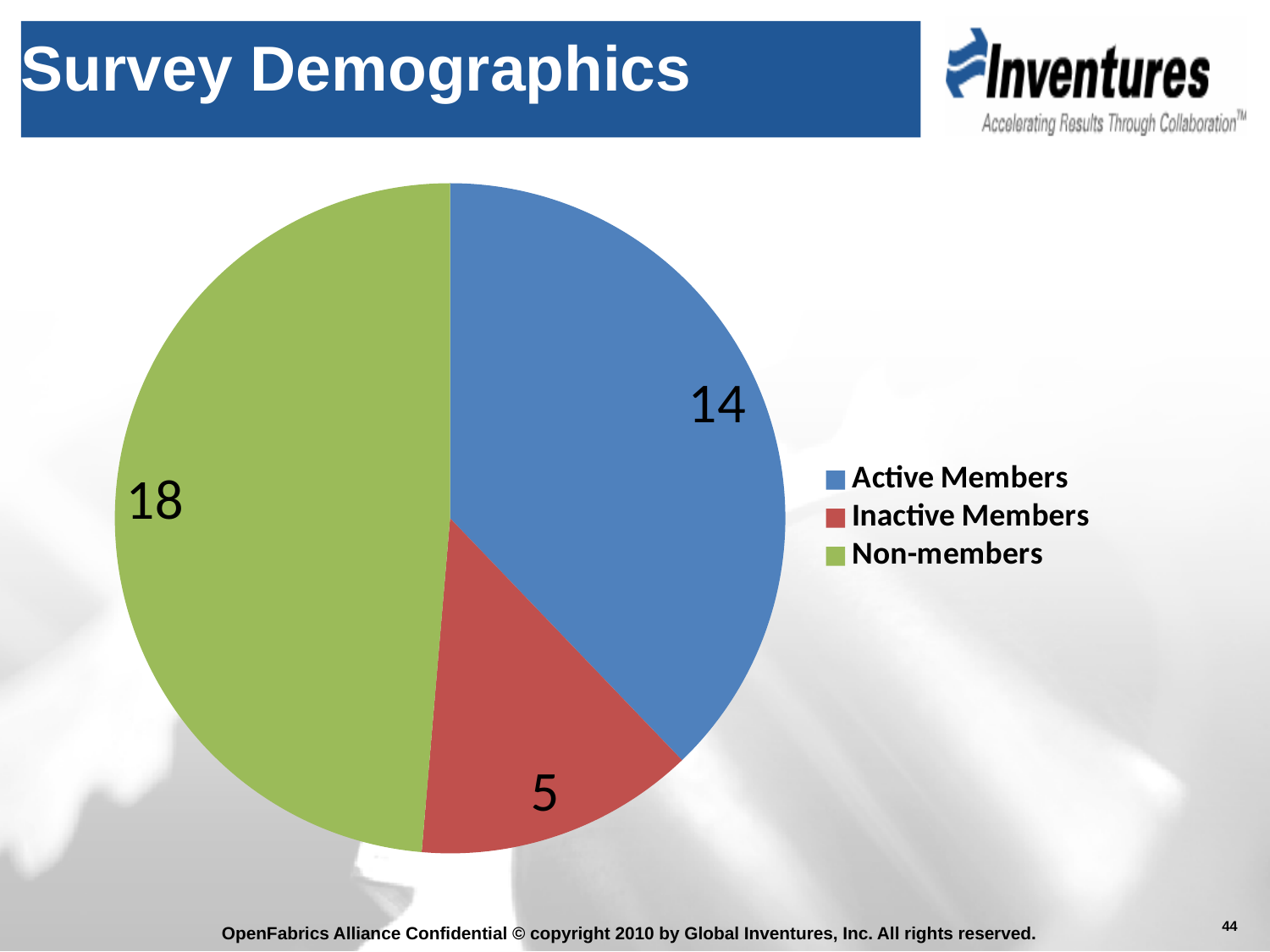

Survey Demographics

### Chart

| Category |  |
|---|---|
| Active Members | 14.0 |
| Inactive Members | 5.0 |
| Non-members | 18.0 |